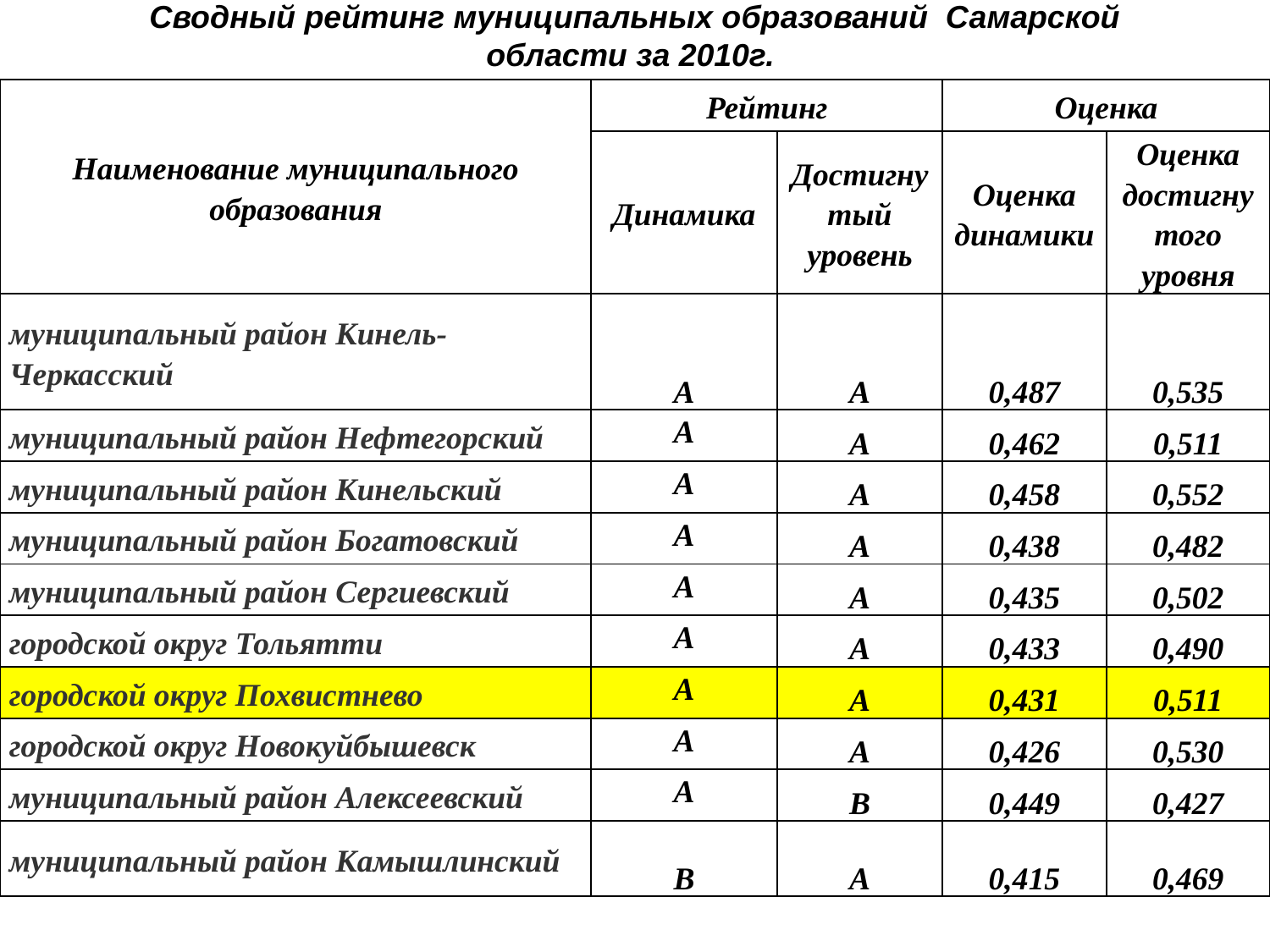

Сводный рейтинг муниципальных образований  Самарской области за 2010г.

| Наименование муниципального образования | Рейтинг |  | Оценка |  |
| --- | --- | --- | --- | --- |
|  | Динамика | Достигнутый уровень | Оценка динамики | Оценка достигнутого уровня |
| муниципальный район Кинель-Черкасский | А | А | 0,487 | 0,535 |
| муниципальный район Нефтегорский | А | А | 0,462 | 0,511 |
| муниципальный район Кинельский | А | А | 0,458 | 0,552 |
| муниципальный район Богатовский | А | А | 0,438 | 0,482 |
| муниципальный район Сергиевский | А | А | 0,435 | 0,502 |
| городской округ Тольятти | А | А | 0,433 | 0,490 |
| городской округ Похвистнево | А | А | 0,431 | 0,511 |
| городской округ Новокуйбышевск | А | А | 0,426 | 0,530 |
| муниципальный район Алексеевский | А | В | 0,449 | 0,427 |
| муниципальный район Камышлинский | В | А | 0,415 | 0,469 |